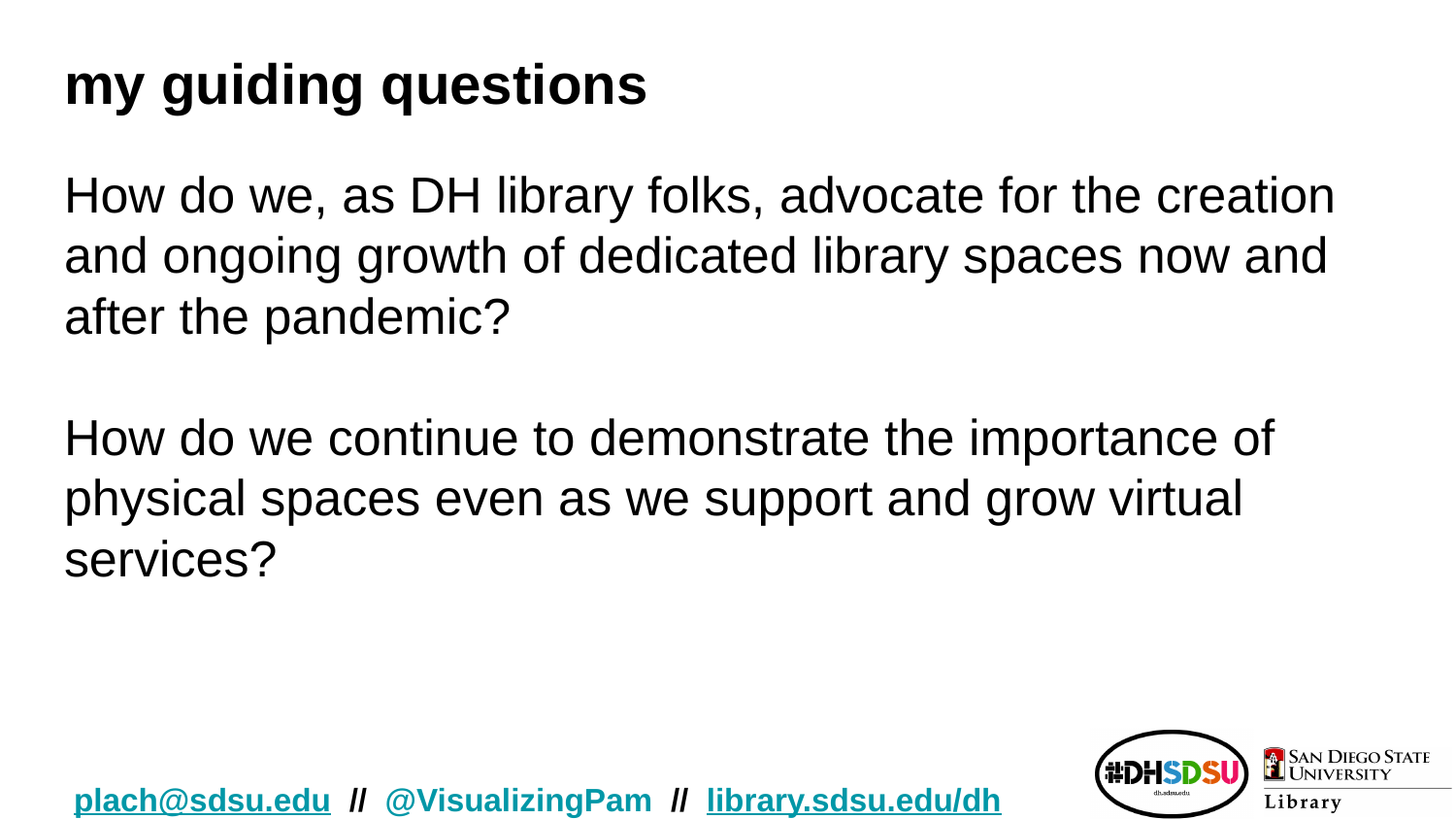

# my guiding questions
How do we, as DH library folks, advocate for the creation and ongoing growth of dedicated library spaces now and after the pandemic?

How do we continue to demonstrate the importance of physical spaces even as we support and grow virtual services?